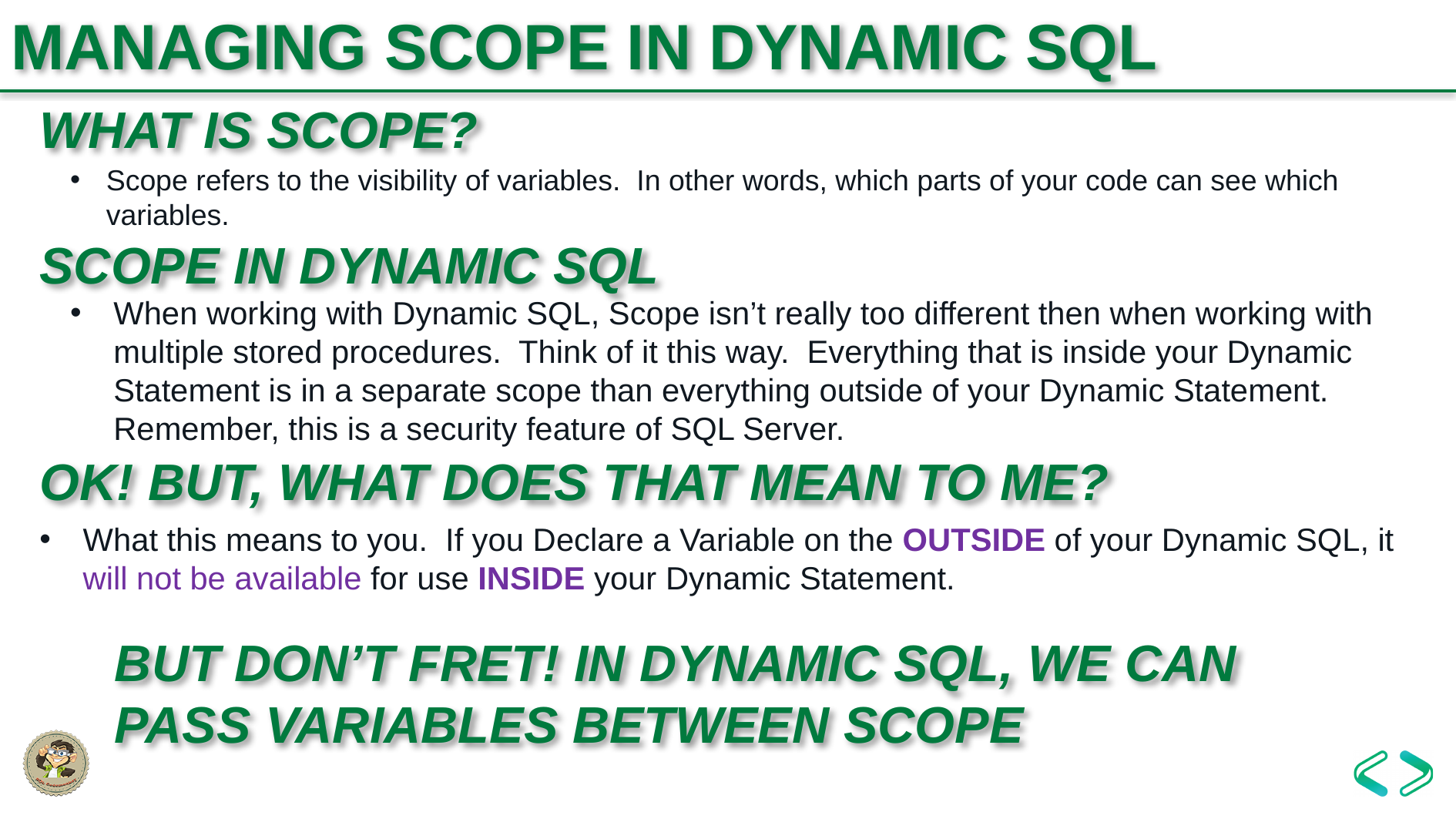

MANAGING SCOPE IN DYNAMIC SQL
WHAT IS SCOPE?
Scope refers to the visibility of variables.  In other words, which parts of your code can see which variables.
SCOPE IN DYNAMIC SQL
When working with Dynamic SQL, Scope isn’t really too different then when working with multiple stored procedures.  Think of it this way.  Everything that is inside your Dynamic Statement is in a separate scope than everything outside of your Dynamic Statement.  Remember, this is a security feature of SQL Server.

OK! BUT, WHAT DOES THAT MEAN TO ME?
What this means to you.  If you Declare a Variable on the OUTSIDE of your Dynamic SQL, it will not be available for use INSIDE your Dynamic Statement.
BUT DON’T FRET! IN DYNAMIC SQL, WE CAN PASS VARIABLES BETWEEN SCOPE